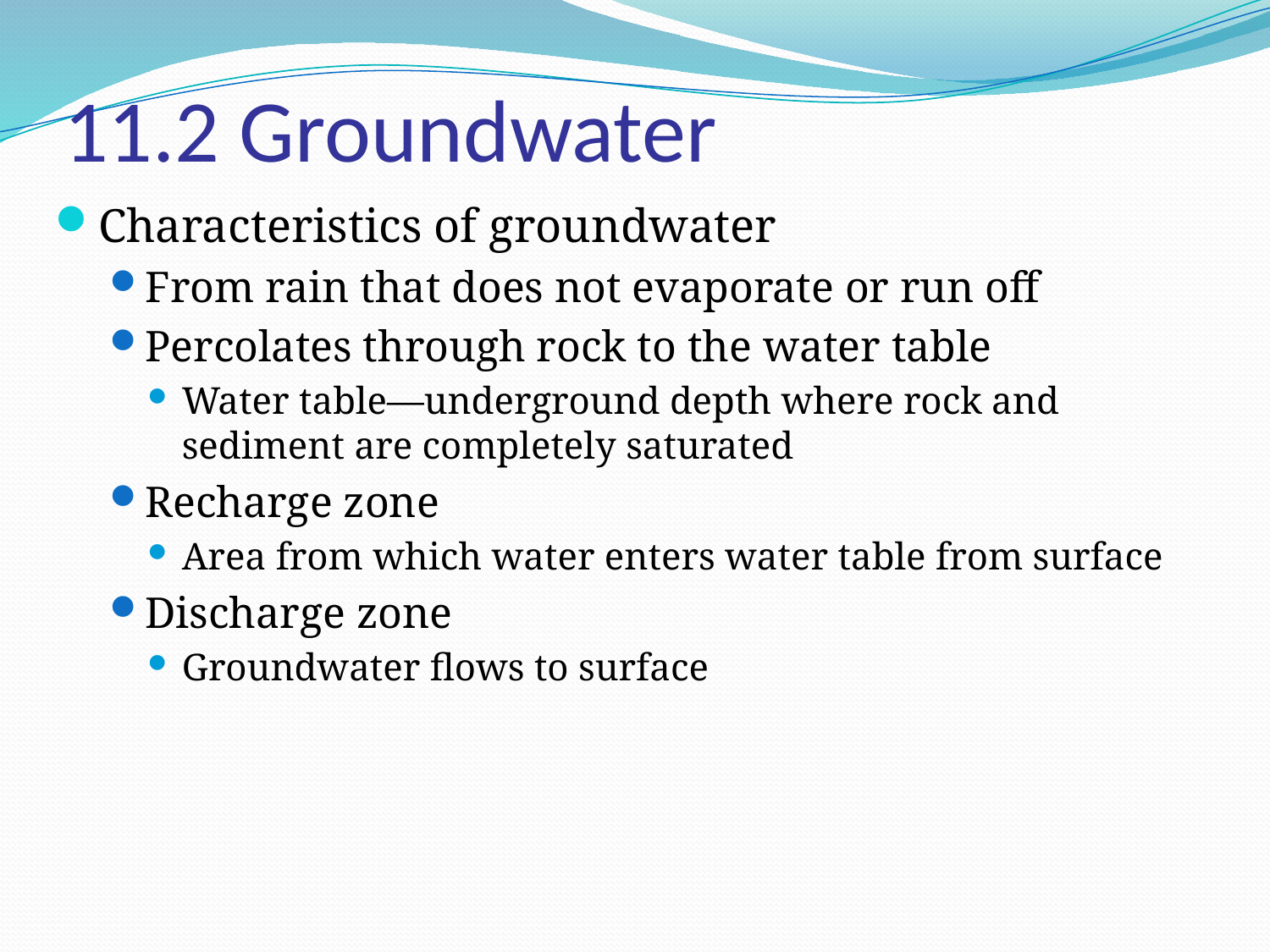

# 11.2 Groundwater
Characteristics of groundwater
From rain that does not evaporate or run off
Percolates through rock to the water table
Water table—underground depth where rock and sediment are completely saturated
Recharge zone
Area from which water enters water table from surface
Discharge zone
Groundwater flows to surface